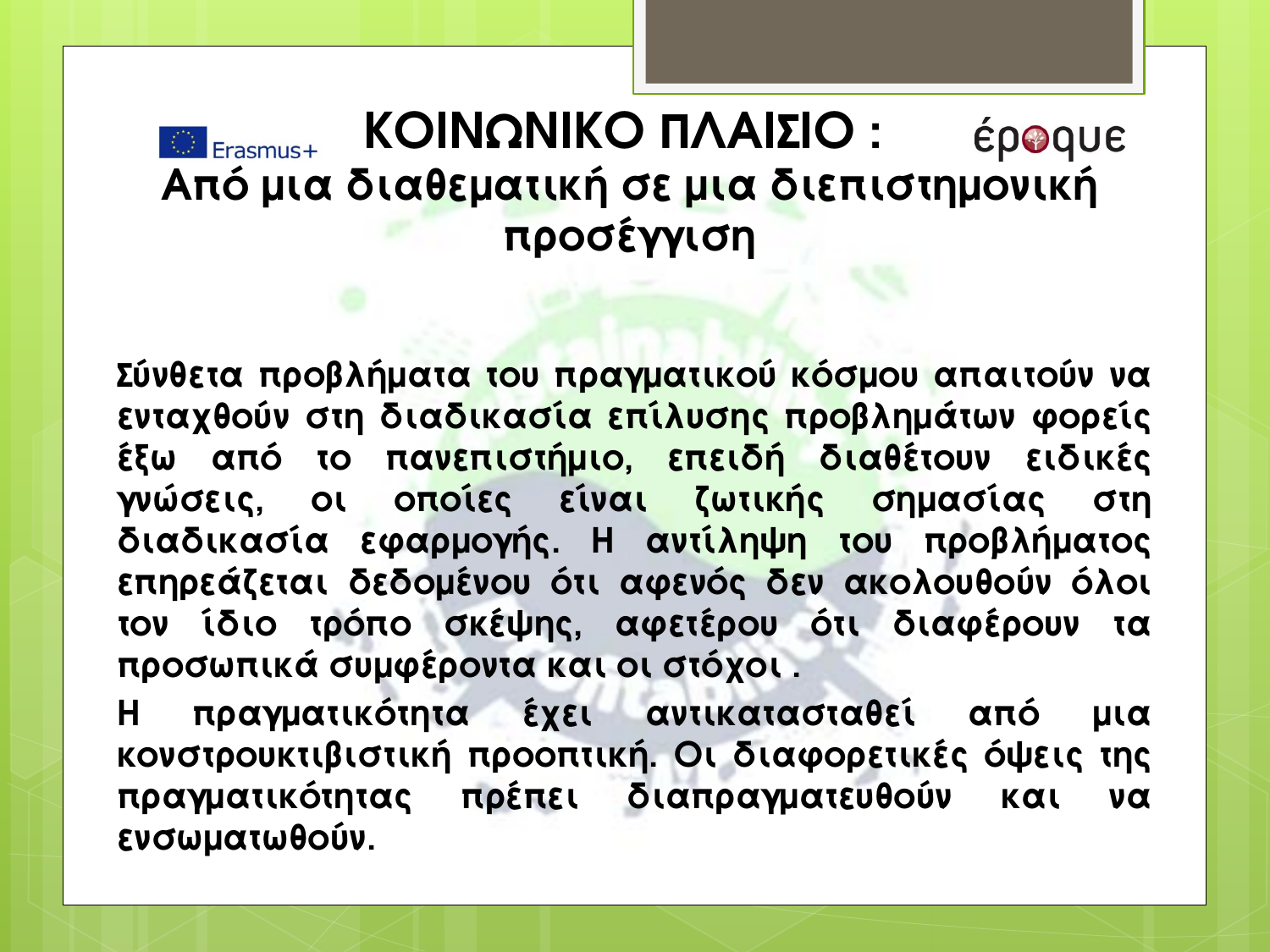

# ΚΟΙΝΩΝΙΚΟ ΠΛΑΙΣΙΟ : Από μια διαθεματική σε μια διεπιστημονική προσέγγιση
	Σύνθετα προβλήματα του πραγματικού κόσμου απαιτούν να ενταχθούν στη διαδικασία επίλυσης προβλημάτων φορείς έξω από το πανεπιστήμιο, επειδή διαθέτουν ειδικές γνώσεις, οι οποίες είναι ζωτικής σημασίας στη διαδικασία εφαρμογής. Η αντίληψη του προβλήματος επηρεάζεται δεδομένου ότι αφενός δεν ακολουθούν όλoι τον ίδιο τρόπο σκέψης, αφετέρου ότι διαφέρουν τα προσωπικά συμφέροντα και οι στόχοι .
Η πραγματικότητα έχει αντικατασταθεί από μια κονστρουκτιβιστική προοπτική. Οι διαφορετικές όψεις της πραγματικότητας πρέπει διαπραγματευθούν και να ενσωματωθούν.